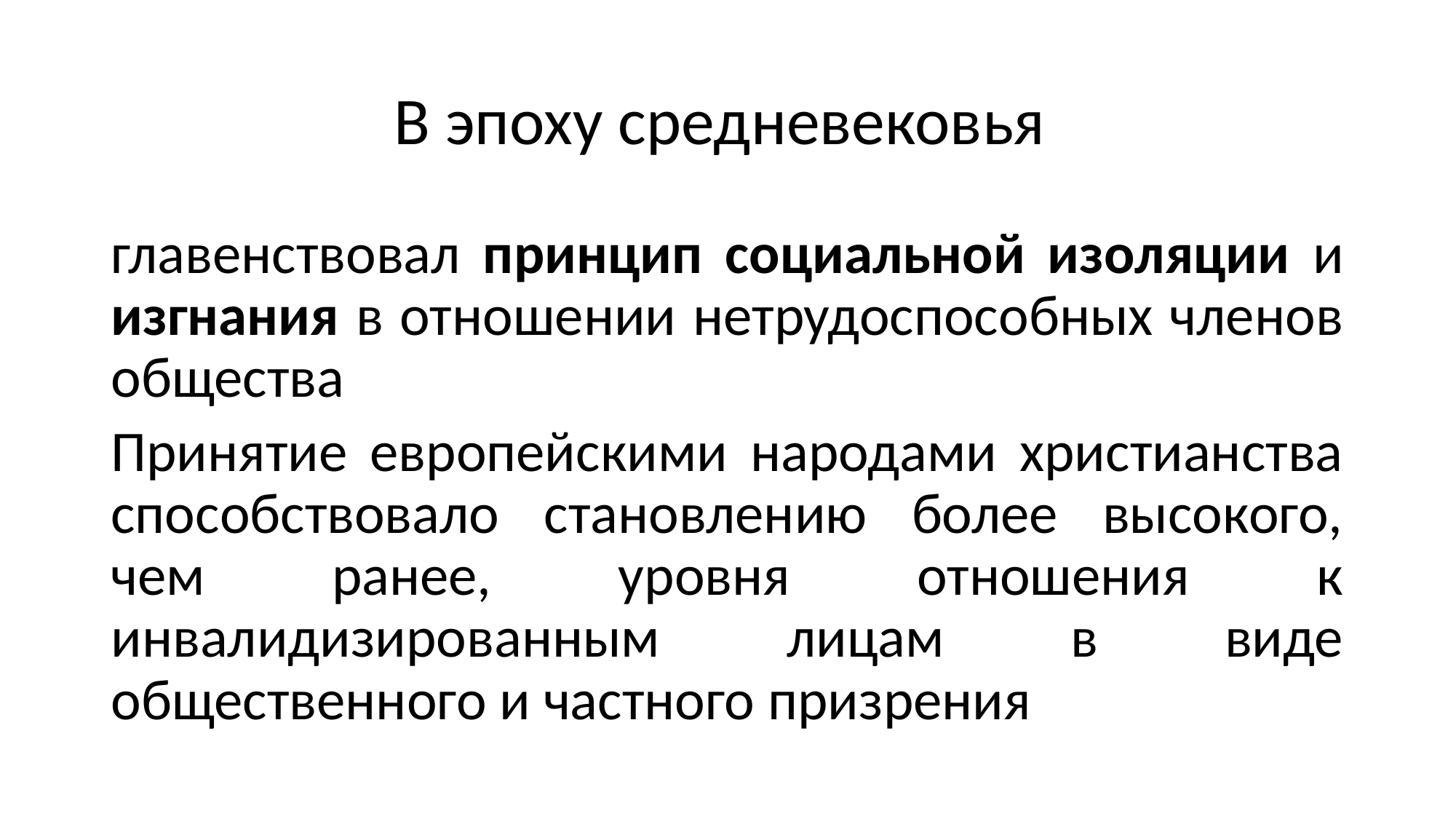

# В эпоху средневековья
главенствовал принцип социальной изоляции и изгнания в отношении нетрудоспособных членов общества
Принятие европейскими народами христианства способствовало становлению более высокого, чем ранее, уровня отношения к инвалидизированным лицам в виде общественного и частного призрения